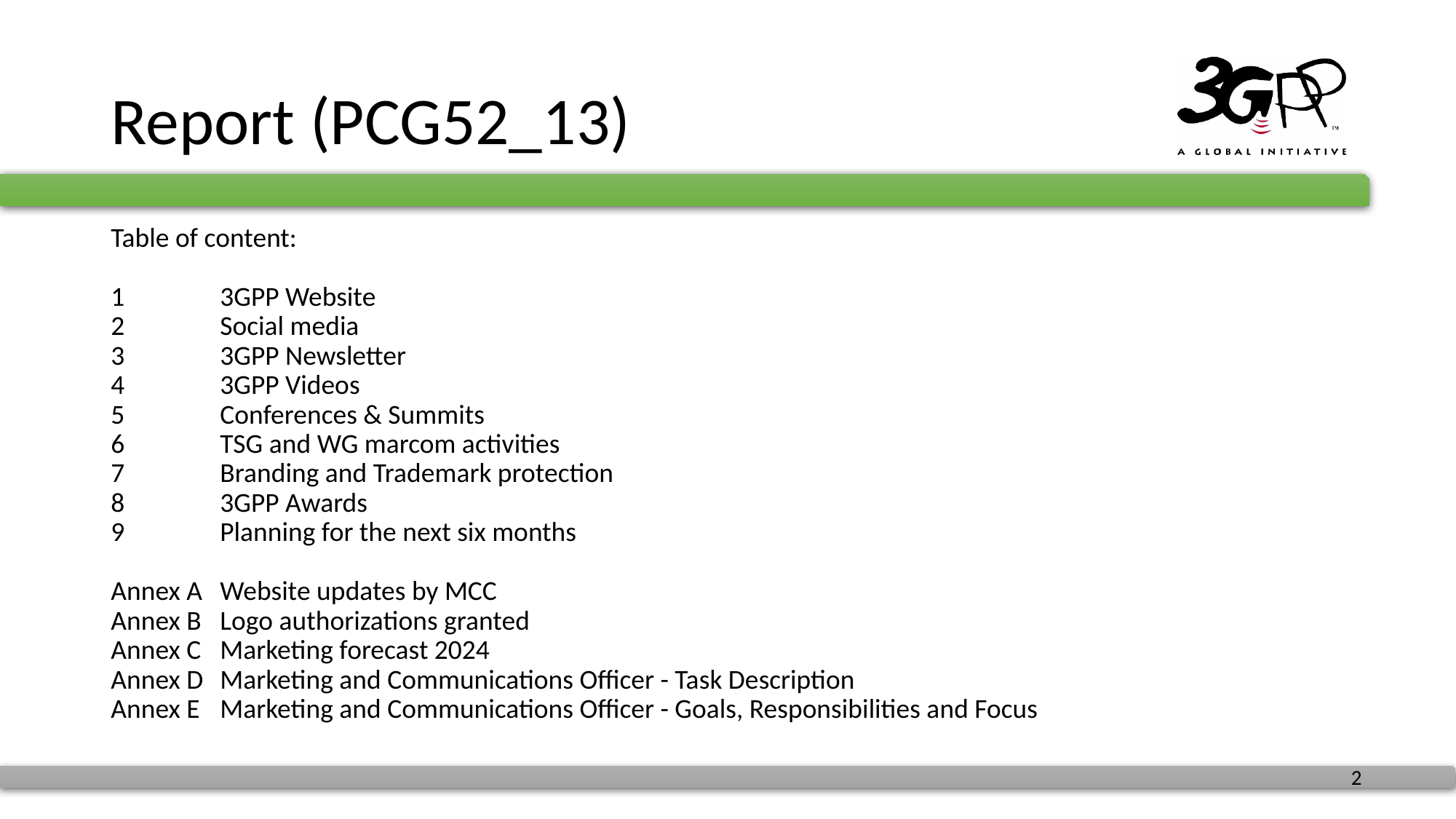

# Report (PCG52_13)
Table of content:

1	3GPP Website
2	Social media
3	3GPP Newsletter
4	3GPP Videos
5	Conferences & Summits
6	TSG and WG marcom activities
7	Branding and Trademark protection
8	3GPP Awards
9	Planning for the next six months

Annex A	Website updates by MCC
Annex B	Logo authorizations granted
Annex C	Marketing forecast 2024
Annex D	Marketing and Communications Officer - Task Description
Annex E	Marketing and Communications Officer - Goals, Responsibilities and Focus